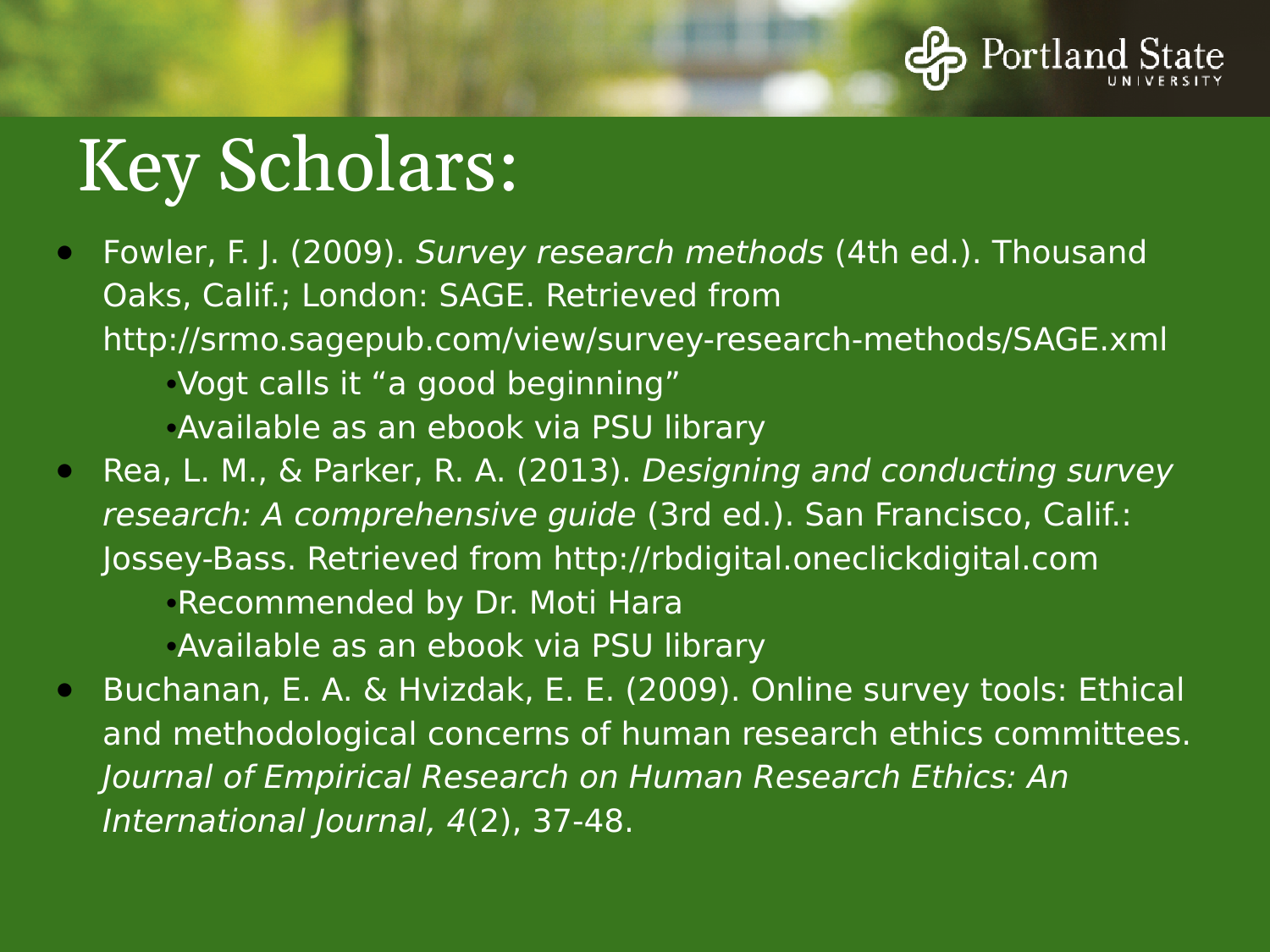

# Key Scholars:
Fowler, F. J. (2009). Survey research methods (4th ed.). Thousand Oaks, Calif.; London: SAGE. Retrieved from http://srmo.sagepub.com/view/survey-research-methods/SAGE.xml
•Vogt calls it “a good beginning”
•Available as an ebook via PSU library
Rea, L. M., & Parker, R. A. (2013). Designing and conducting survey research: A comprehensive guide (3rd ed.). San Francisco, Calif.: Jossey-Bass. Retrieved from http://rbdigital.oneclickdigital.com
•Recommended by Dr. Moti Hara
•Available as an ebook via PSU library
Buchanan, E. A. & Hvizdak, E. E. (2009). Online survey tools: Ethical and methodological concerns of human research ethics committees. Journal of Empirical Research on Human Research Ethics: An International Journal, 4(2), 37-48.